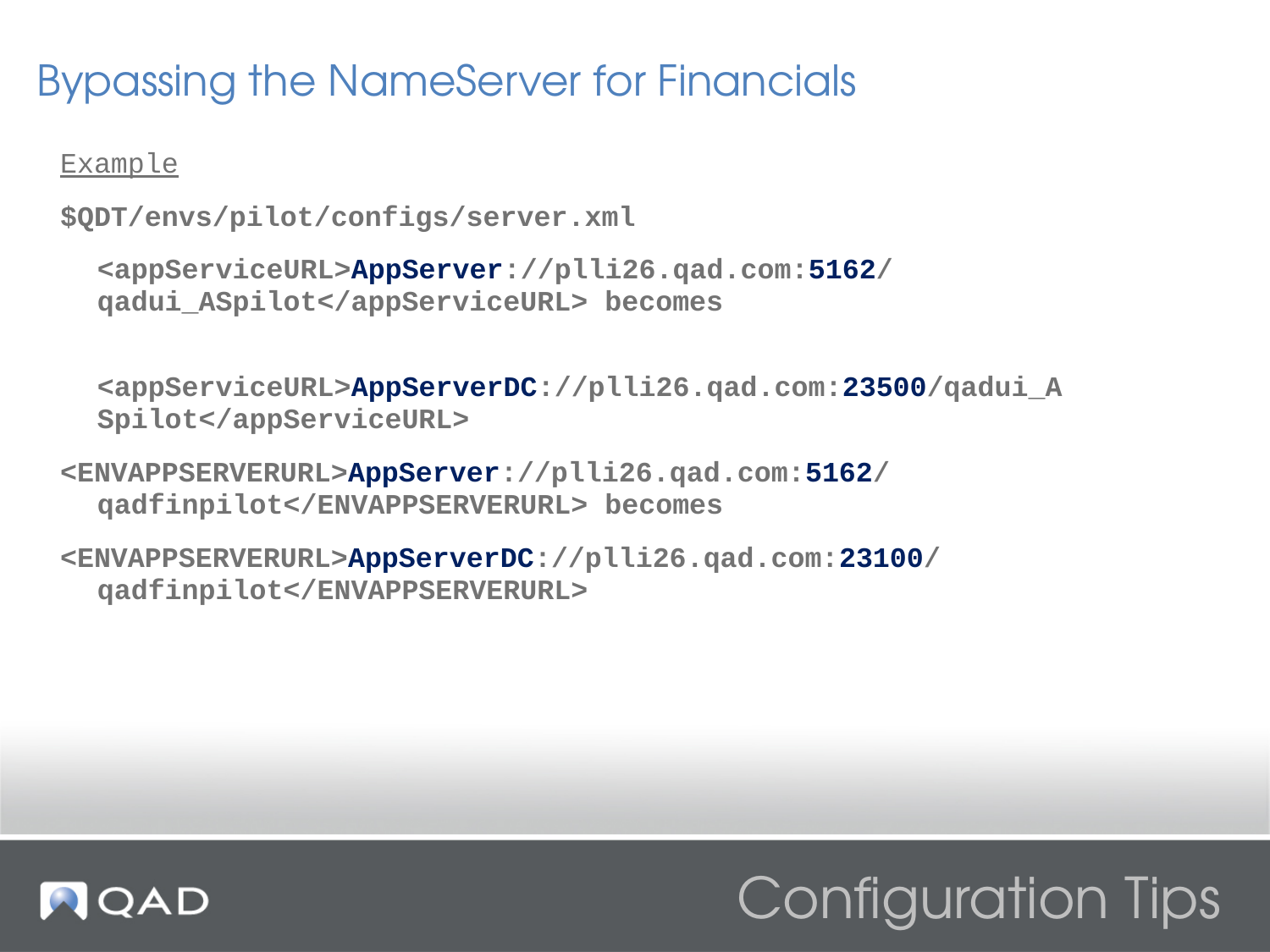

Bypassing the NameServer for Financials
Example
$QDT/envs/pilot/configs/server.xml
	<appServiceURL>AppServer://plli26.qad.com:5162/qadui_ASpilot</appServiceURL> becomes
 <appServiceURL>AppServerDC://plli26.qad.com:23500/qadui_ASpilot</appServiceURL>
<ENVAPPSERVERURL>AppServer://plli26.qad.com:5162/qadfinpilot</ENVAPPSERVERURL> becomes
<ENVAPPSERVERURL>AppServerDC://plli26.qad.com:23100/qadfinpilot</ENVAPPSERVERURL>

# Configuration Tips